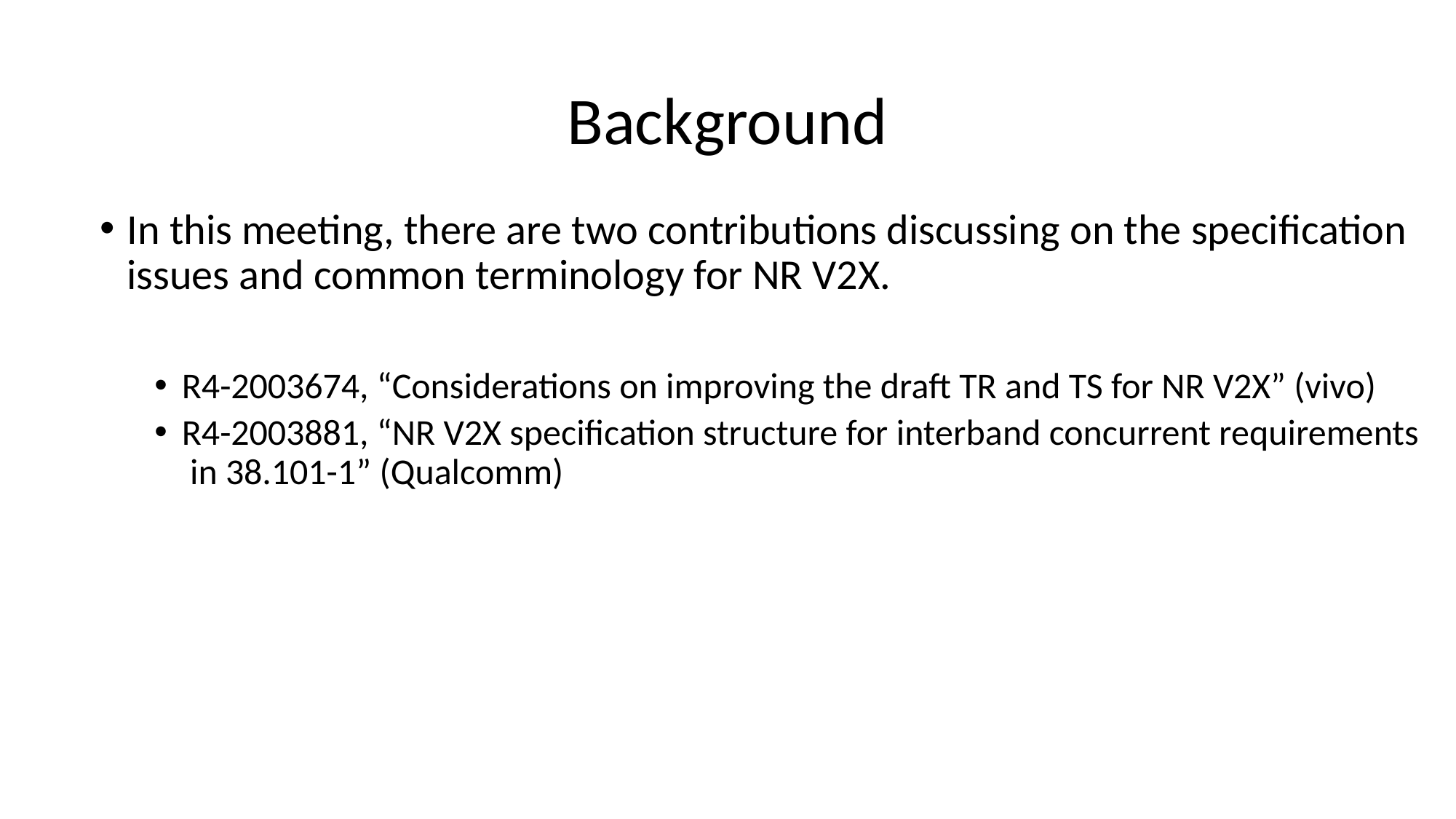

# Background
In this meeting, there are two contributions discussing on the specification issues and common terminology for NR V2X.

R4-2003674, “Considerations on improving the draft TR and TS for NR V2X” (vivo)
R4-2003881, “NR V2X specification structure for interband concurrent requirements  in 38.101-1” (Qualcomm)